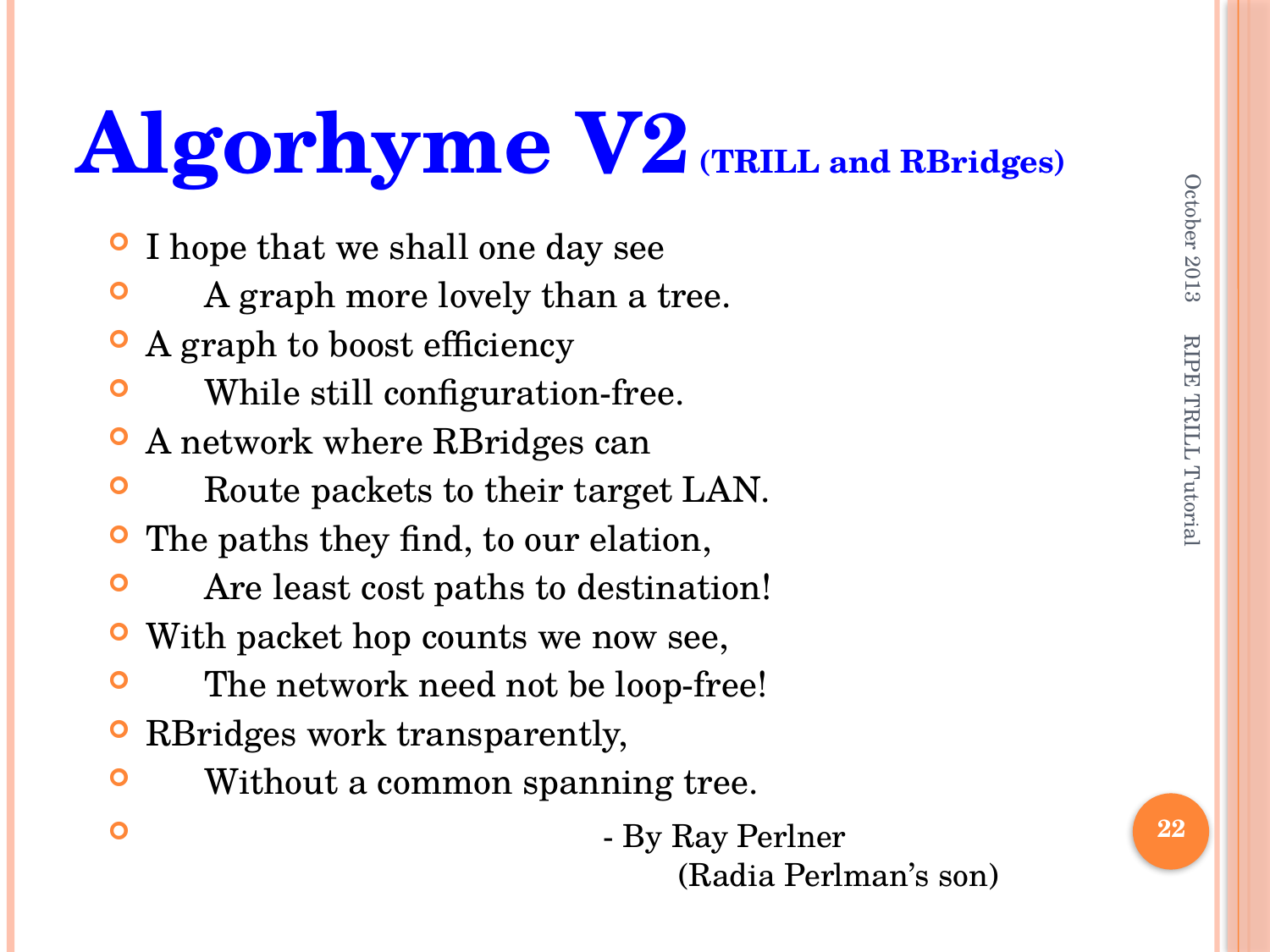

# Algorhyme V2 (TRILL and RBridges)
October 2013
I hope that we shall one day see
      A graph more lovely than a tree.
A graph to boost efficiency
      While still configuration-free.
A network where RBridges can
      Route packets to their target LAN.
The paths they find, to our elation,
      Are least cost paths to destination!
With packet hop counts we now see,
      The network need not be loop-free!
RBridges work transparently,
      Without a common spanning tree.
                                               - By Ray Perlner
                                                            (Radia Perlman’s son)
RIPE TRILL Tutorial
22